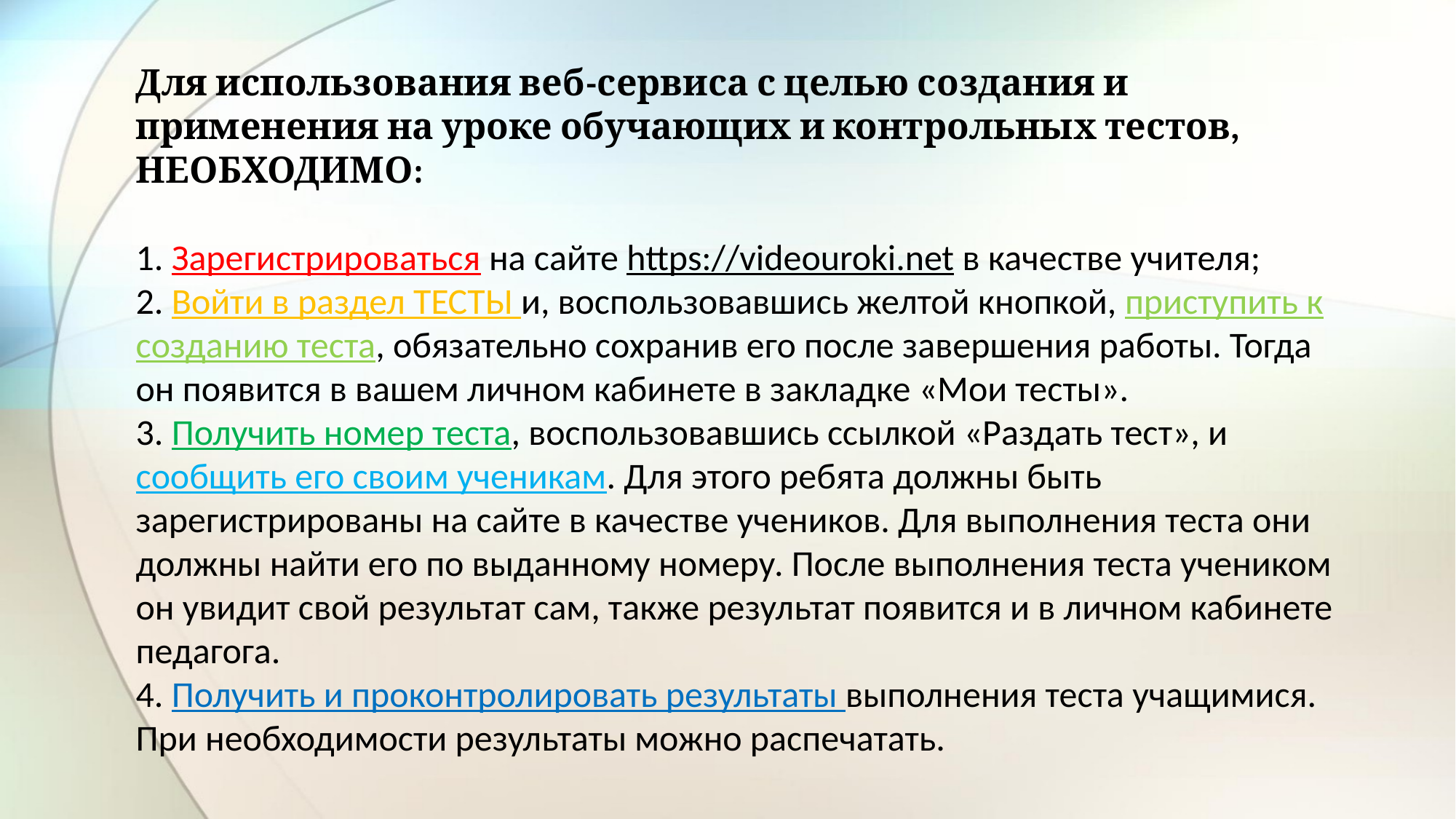

# Для использования веб-сервиса с целью создания и применения на уроке обучающих и контрольных тестов, НЕОБХОДИМО: 1. Зарегистрироваться на сайте https://videouroki.net в качестве учителя; 2. Войти в раздел ТЕСТЫ и, воспользовавшись желтой кнопкой, приступить к созданию теста, обязательно сохранив его после завершения работы. Тогда он появится в вашем личном кабинете в закладке «Мои тесты». 3. Получить номер теста, воспользовавшись ссылкой «Раздать тест», и сообщить его своим ученикам. Для этого ребята должны быть зарегистрированы на сайте в качестве учеников. Для выполнения теста они должны найти его по выданному номеру. После выполнения теста учеником он увидит свой результат сам, также результат появится и в личном кабинете педагога. 4. Получить и проконтролировать результаты выполнения теста учащимися. При необходимости результаты можно распечатать.